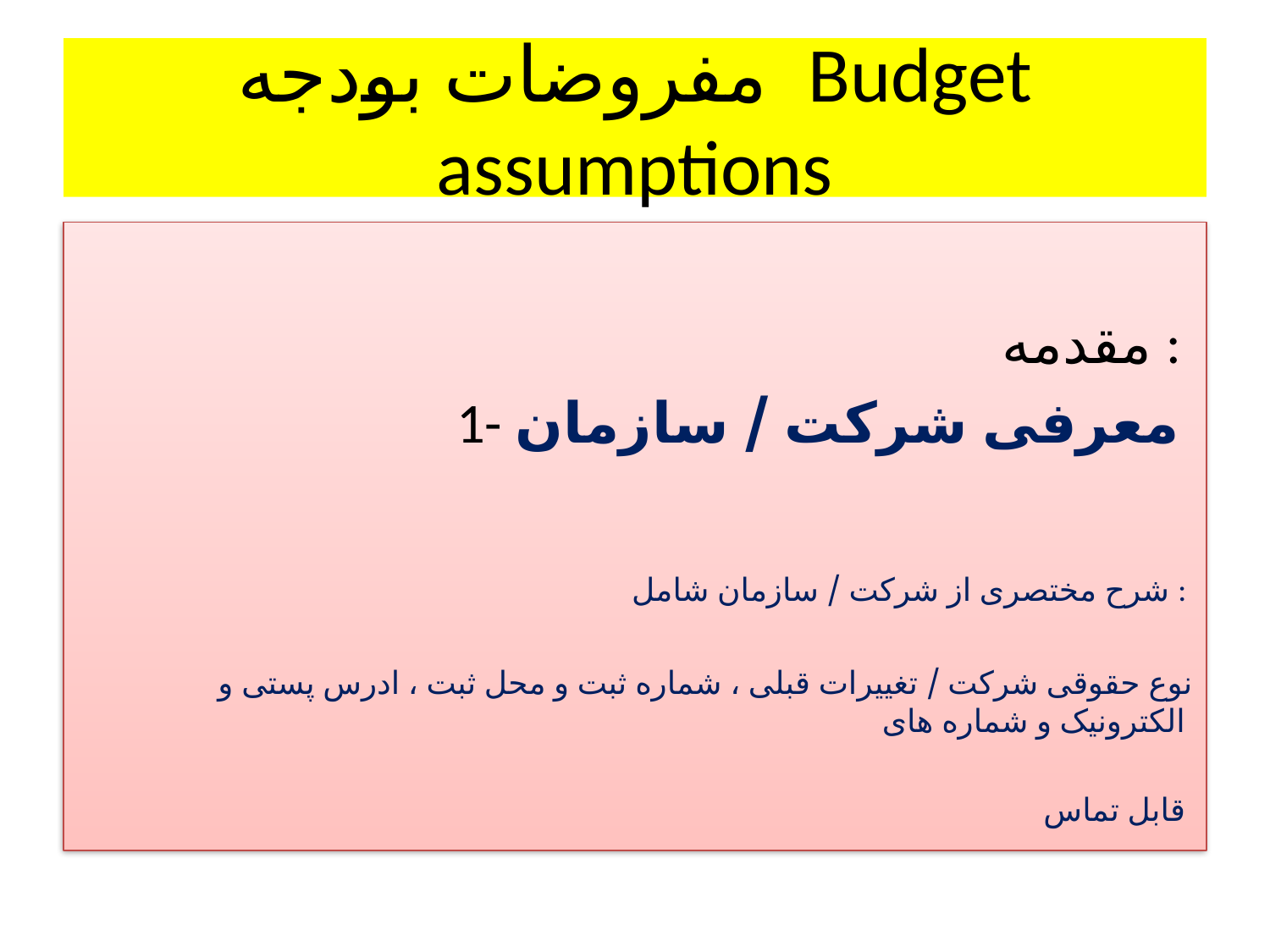

# مفروضات بودجه  Budget assumptions

مقدمه :
 1- معرفی شرکت / سازمان

 شرح مختصری از شرکت / سازمان شامل :

    نوع حقوقی شرکت / تغییرات قبلی ، شماره ثبت و محل ثبت ، ادرس پستی و الکترونیک و شماره های

    قابل تماس